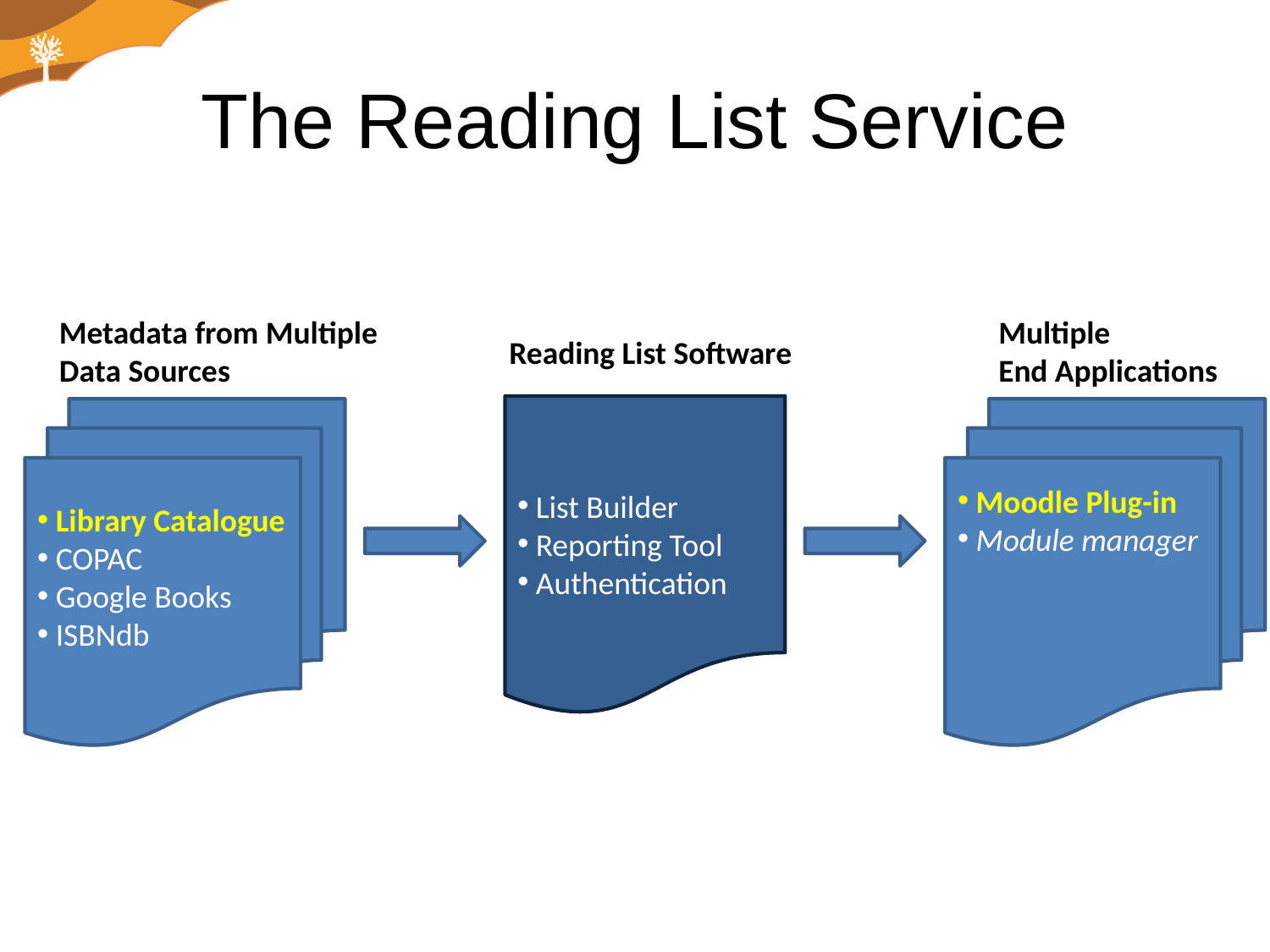

# The Reading List Service
Metadata from Multiple
Data Sources
Multiple
End Applications
Reading List Software

 List Builder
 Reporting Tool
 Authentication
 Library Catalogue
 COPAC
 Google Books
 ISBNdb

 Moodle Plug-in
 Module manager